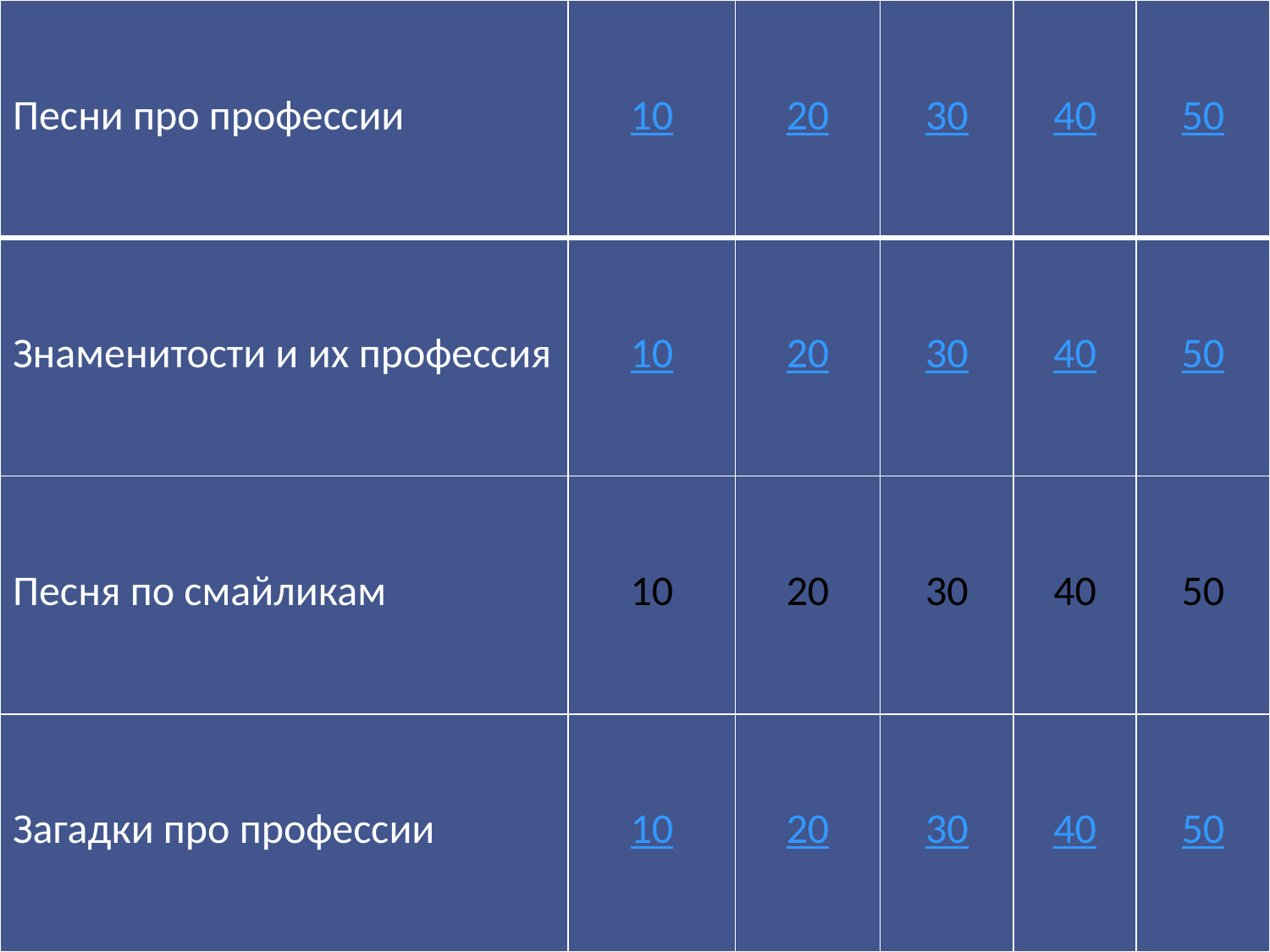

| Песни про профессии | 10 | 20 | 30 | 40 | 50 |
| --- | --- | --- | --- | --- | --- |
| Знаменитости и их профессия | 10 | 20 | 30 | 40 | 50 |
| Песня по смайликам | 10 | 20 | 30 | 40 | 50 |
| Загадки про профессии | 10 | 20 | 30 | 40 | 50 |
#